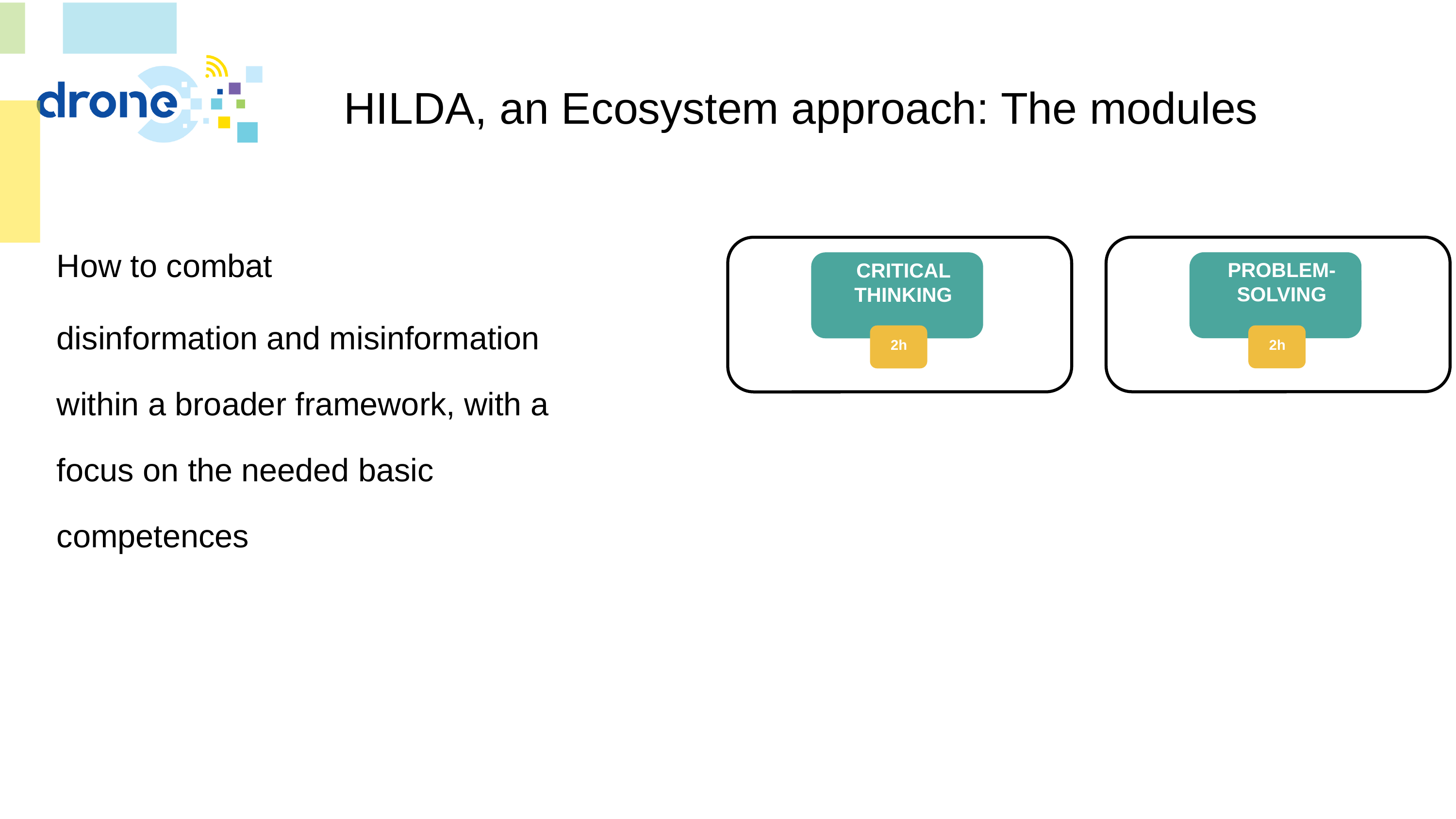

# HILDA, an Ecosystem approach: The modules

How to combat
disinformation and misinformation within a broader framework, with a focus on the needed basic competences

PROBLEM-SOLVING
CRITICAL THINKING

2h

2h